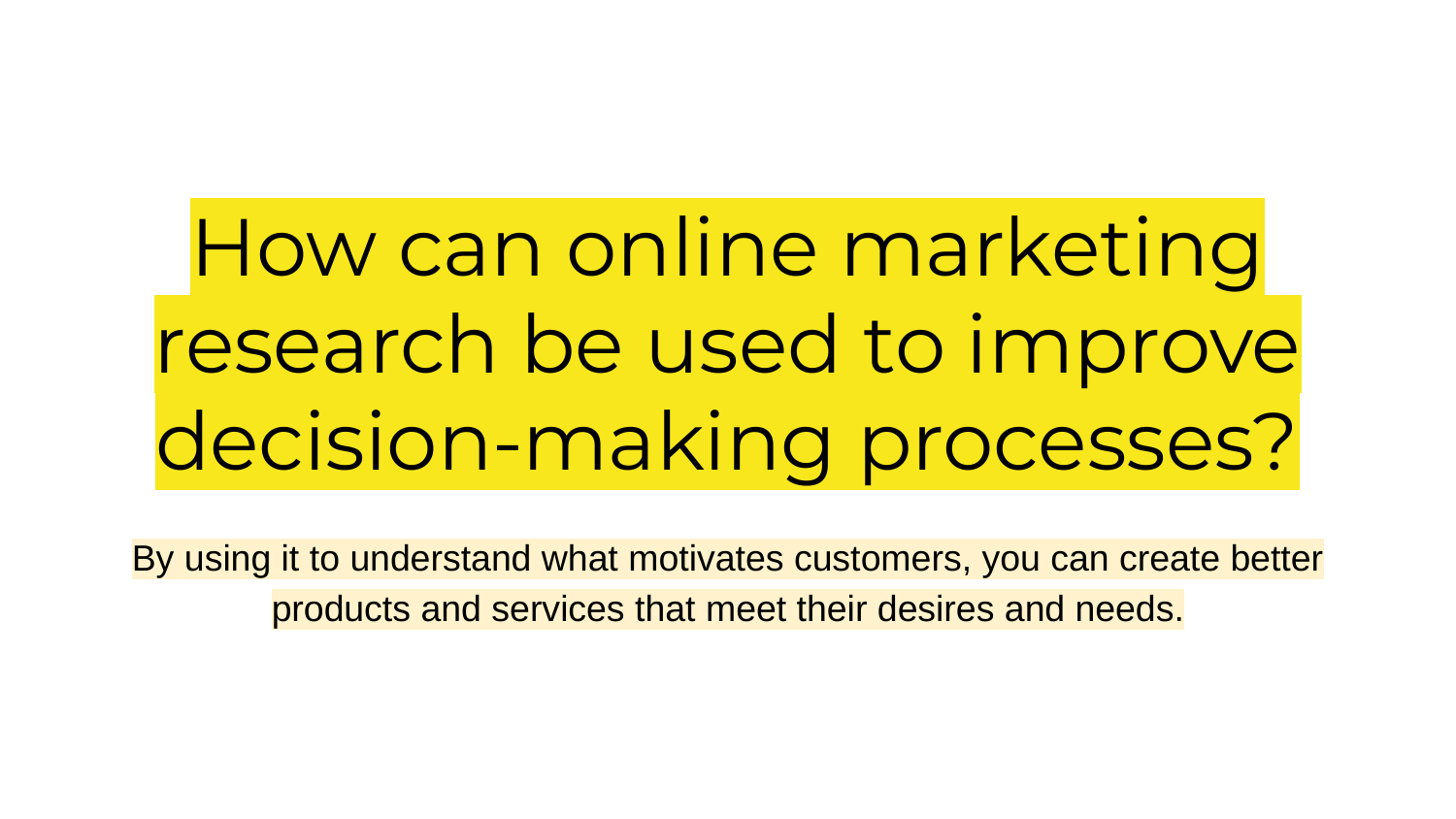

# How can online marketing research be used to improve decision-making processes?
By using it to understand what motivates customers, you can create better products and services that meet their desires and needs.